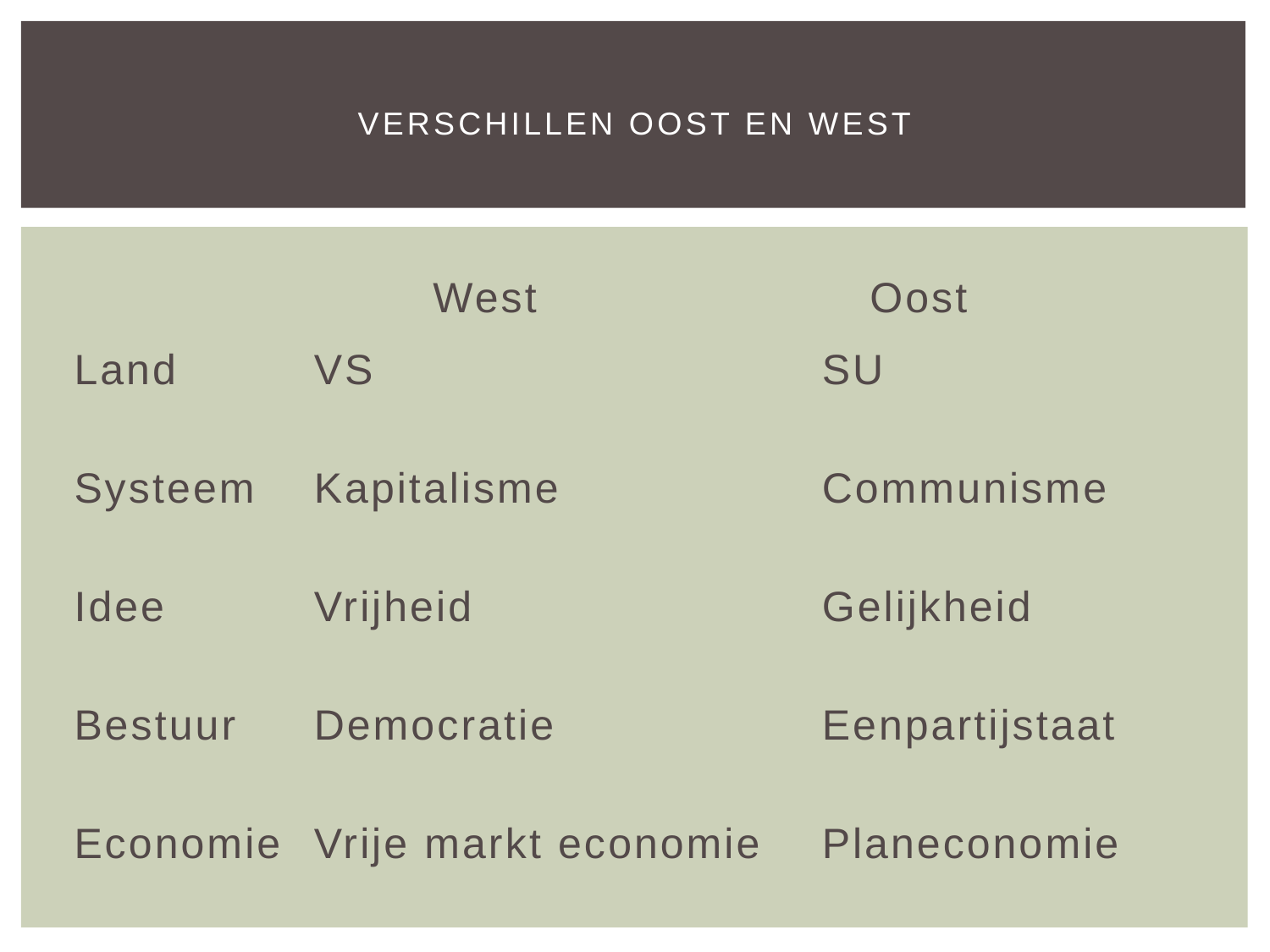

# Verschillen oost en west
West
Oost
Land

Systeem

Idee

Bestuur

Economie
VS				SU

Kapitalisme			Communisme

Vrijheid			Gelijkheid

Democratie			Eenpartijstaat

Vrije markt economie	Planeconomie